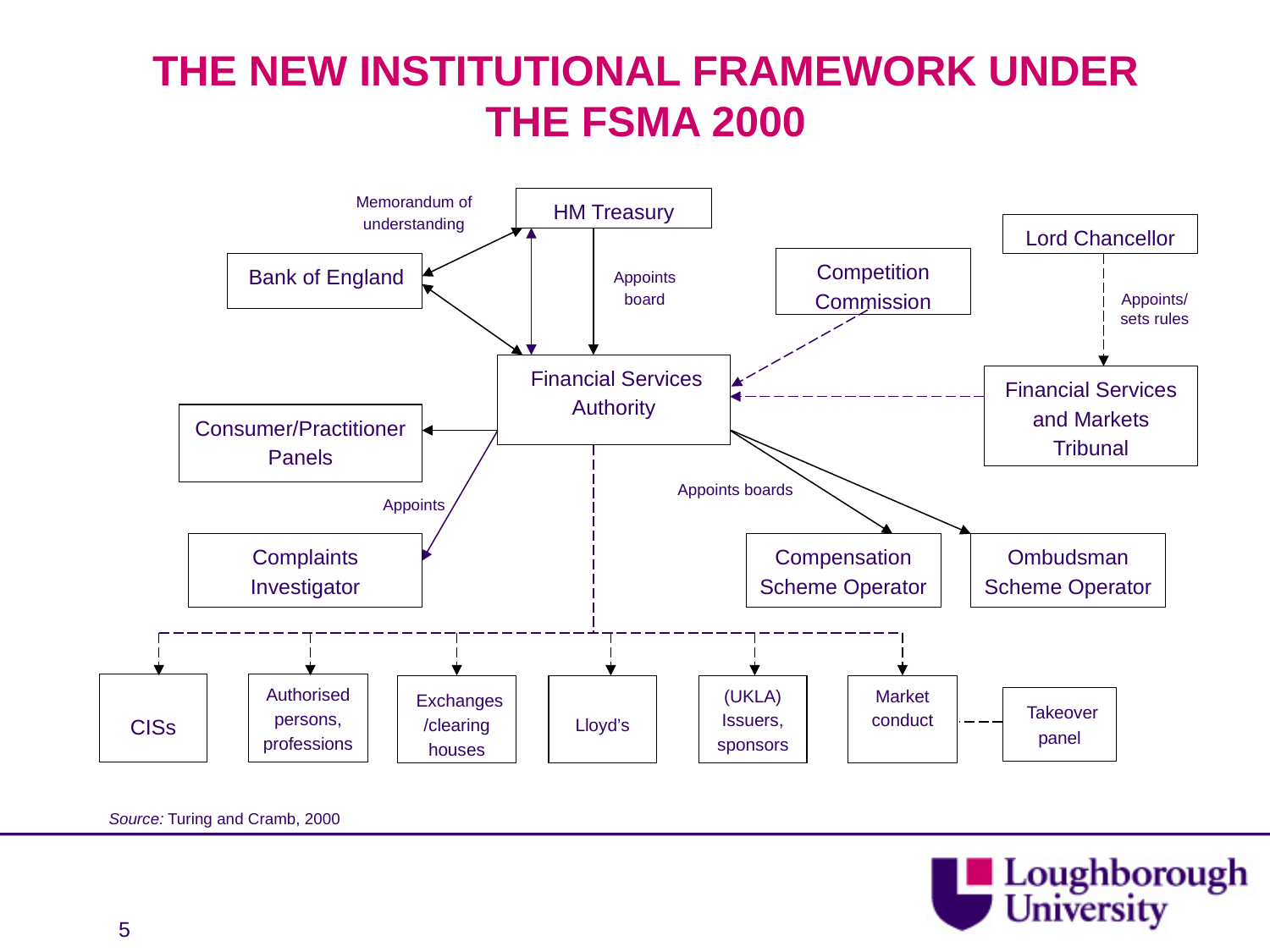

# THE NEW INSTITUTIONAL FRAMEWORK UNDER THE FSMA 2000
Memorandum of understanding
HM Treasury
Lord Chancellor
Competition Commission
 Bank of England
Appoints board
Appoints/
sets rules
 Financial Services Authority
Financial Services and Markets Tribunal
Consumer/Practitioner Panels
Appoints boards
Appoints
Complaints Investigator
Compensation Scheme Operator
Ombudsman Scheme Operator
Authorised persons, professions

CISs
 Exchanges
/clearing houses

Lloyd’s
(UKLA) Issuers, sponsors
Market conduct
 Takeover panel
Source: Turing and Cramb, 2000
5